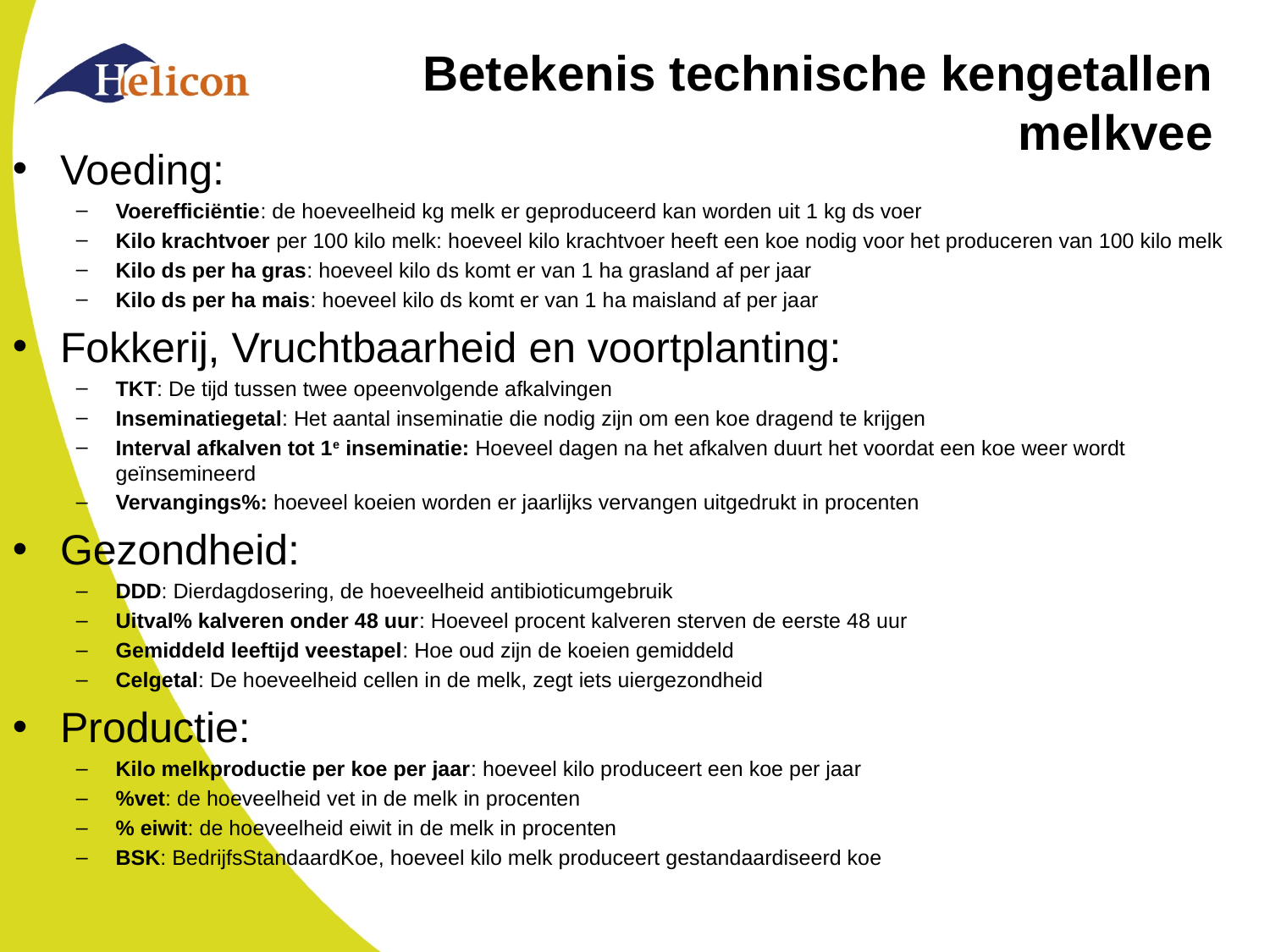

# Betekenis technische kengetallen melkvee
Voeding:
Voerefficiëntie: de hoeveelheid kg melk er geproduceerd kan worden uit 1 kg ds voer
Kilo krachtvoer per 100 kilo melk: hoeveel kilo krachtvoer heeft een koe nodig voor het produceren van 100 kilo melk
Kilo ds per ha gras: hoeveel kilo ds komt er van 1 ha grasland af per jaar
Kilo ds per ha mais: hoeveel kilo ds komt er van 1 ha maisland af per jaar
Fokkerij, Vruchtbaarheid en voortplanting:
TKT: De tijd tussen twee opeenvolgende afkalvingen
Inseminatiegetal: Het aantal inseminatie die nodig zijn om een koe dragend te krijgen
Interval afkalven tot 1e inseminatie: Hoeveel dagen na het afkalven duurt het voordat een koe weer wordt geïnsemineerd
Vervangings%: hoeveel koeien worden er jaarlijks vervangen uitgedrukt in procenten
Gezondheid:
DDD: Dierdagdosering, de hoeveelheid antibioticumgebruik
Uitval% kalveren onder 48 uur: Hoeveel procent kalveren sterven de eerste 48 uur
Gemiddeld leeftijd veestapel: Hoe oud zijn de koeien gemiddeld
Celgetal: De hoeveelheid cellen in de melk, zegt iets uiergezondheid
Productie:
Kilo melkproductie per koe per jaar: hoeveel kilo produceert een koe per jaar
%vet: de hoeveelheid vet in de melk in procenten
% eiwit: de hoeveelheid eiwit in de melk in procenten
BSK: BedrijfsStandaardKoe, hoeveel kilo melk produceert gestandaardiseerd koe